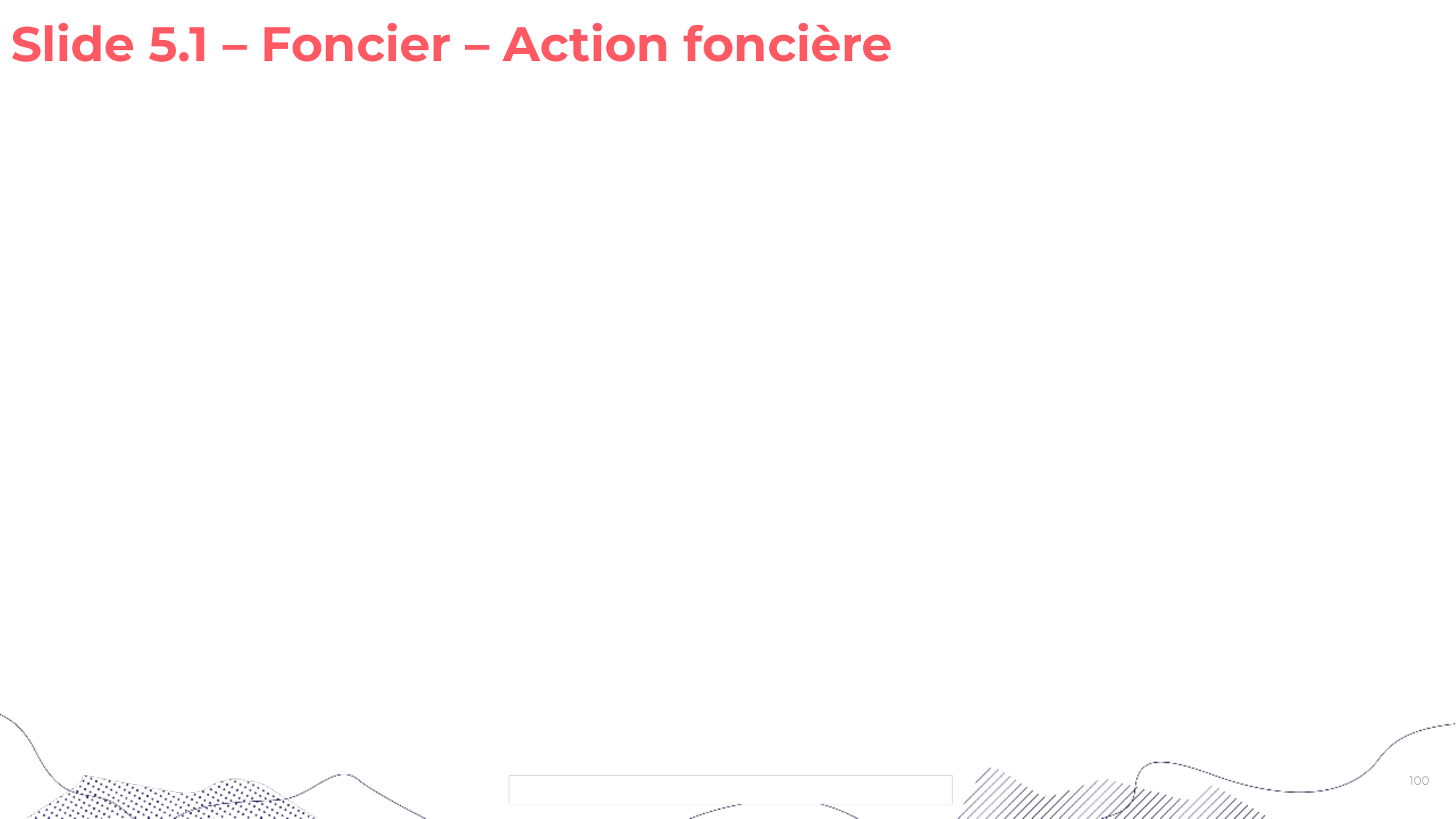

# Slide 5.1 – Foncier – Action foncière

100